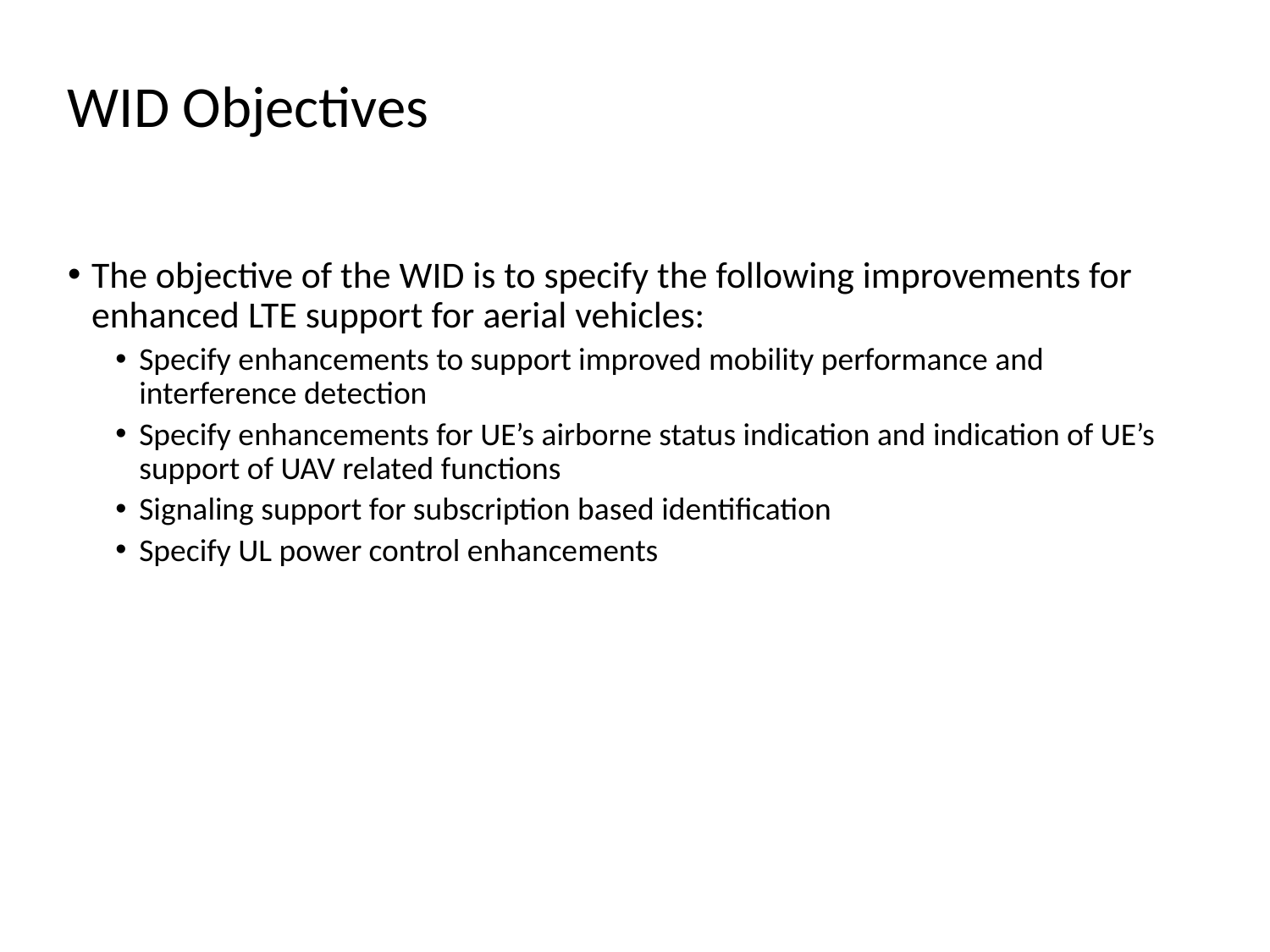

# WID Objectives
The objective of the WID is to specify the following improvements for enhanced LTE support for aerial vehicles:
Specify enhancements to support improved mobility performance and interference detection
Specify enhancements for UE’s airborne status indication and indication of UE’s support of UAV related functions
Signaling support for subscription based identification
Specify UL power control enhancements